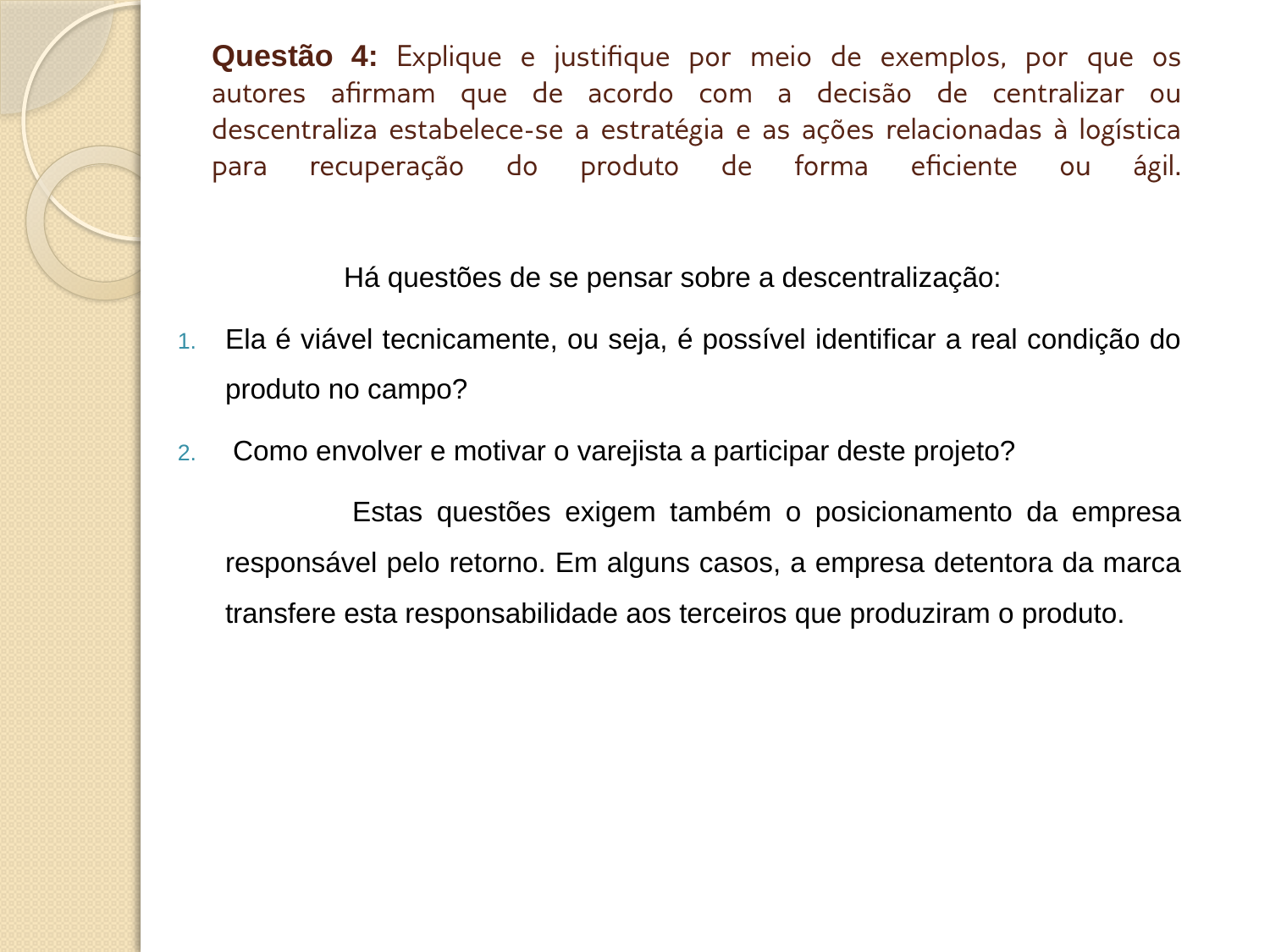

# Questão 4: Explique e justifique por meio de exemplos, por que os autores afirmam que de acordo com a decisão de centralizar ou descentraliza estabelece-se a estratégia e as ações relacionadas à logística para recuperação do produto de forma eficiente ou ágil.
		Há questões de se pensar sobre a descentralização:
Ela é viável tecnicamente, ou seja, é possível identificar a real condição do produto no campo?
 Como envolver e motivar o varejista a participar deste projeto?
		Estas questões exigem também o posicionamento da empresa responsável pelo retorno. Em alguns casos, a empresa detentora da marca transfere esta responsabilidade aos terceiros que produziram o produto.